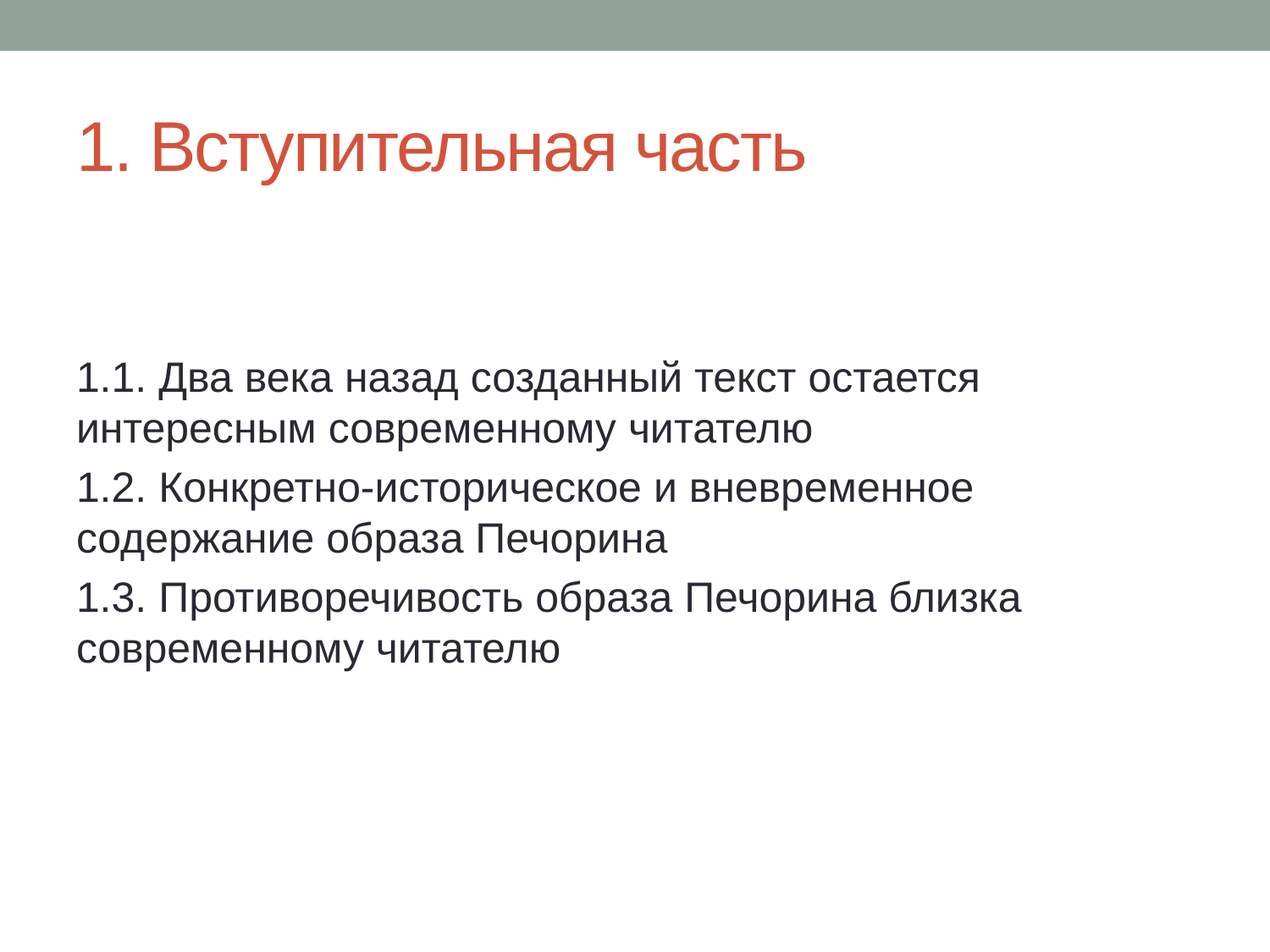

# 1. Вступительная часть

1.1. Два века назад созданный текст остается интересным современному читателю
1.2. Конкретно-историческое и вневременное содержание образа Печорина
1.3. Противоречивость образа Печорина близка современному читателю